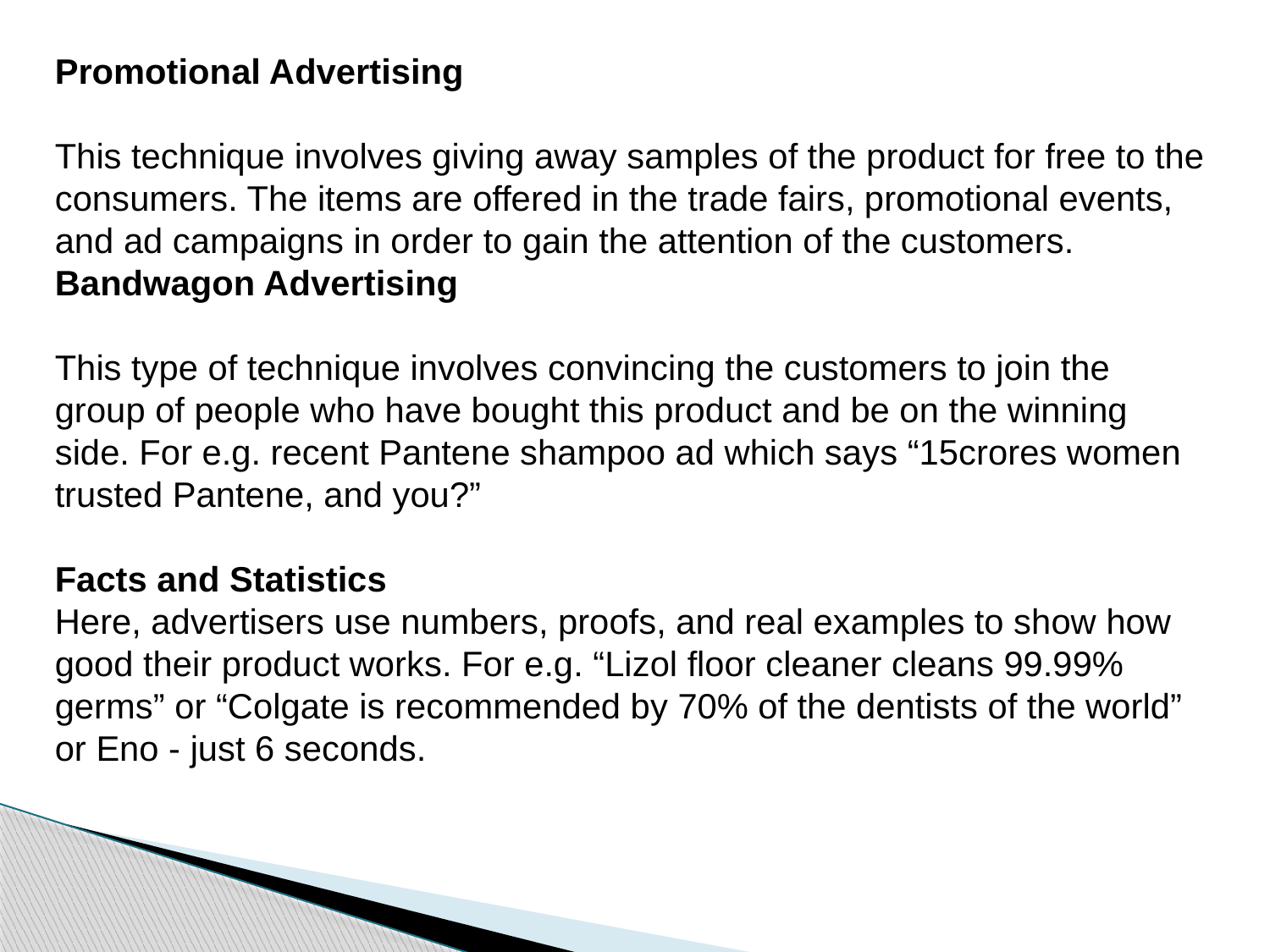

Promotional Advertising

This technique involves giving away samples of the product for free to the consumers. The items are offered in the trade fairs, promotional events, and ad campaigns in order to gain the attention of the customers.
Bandwagon Advertising

This type of technique involves convincing the customers to join the group of people who have bought this product and be on the winning side. For e.g. recent Pantene shampoo ad which says “15crores women trusted Pantene, and you?”

Facts and Statistics
Here, advertisers use numbers, proofs, and real examples to show how good their product works. For e.g. “Lizol floor cleaner cleans 99.99% germs” or “Colgate is recommended by 70% of the dentists of the world” or Eno - just 6 seconds.